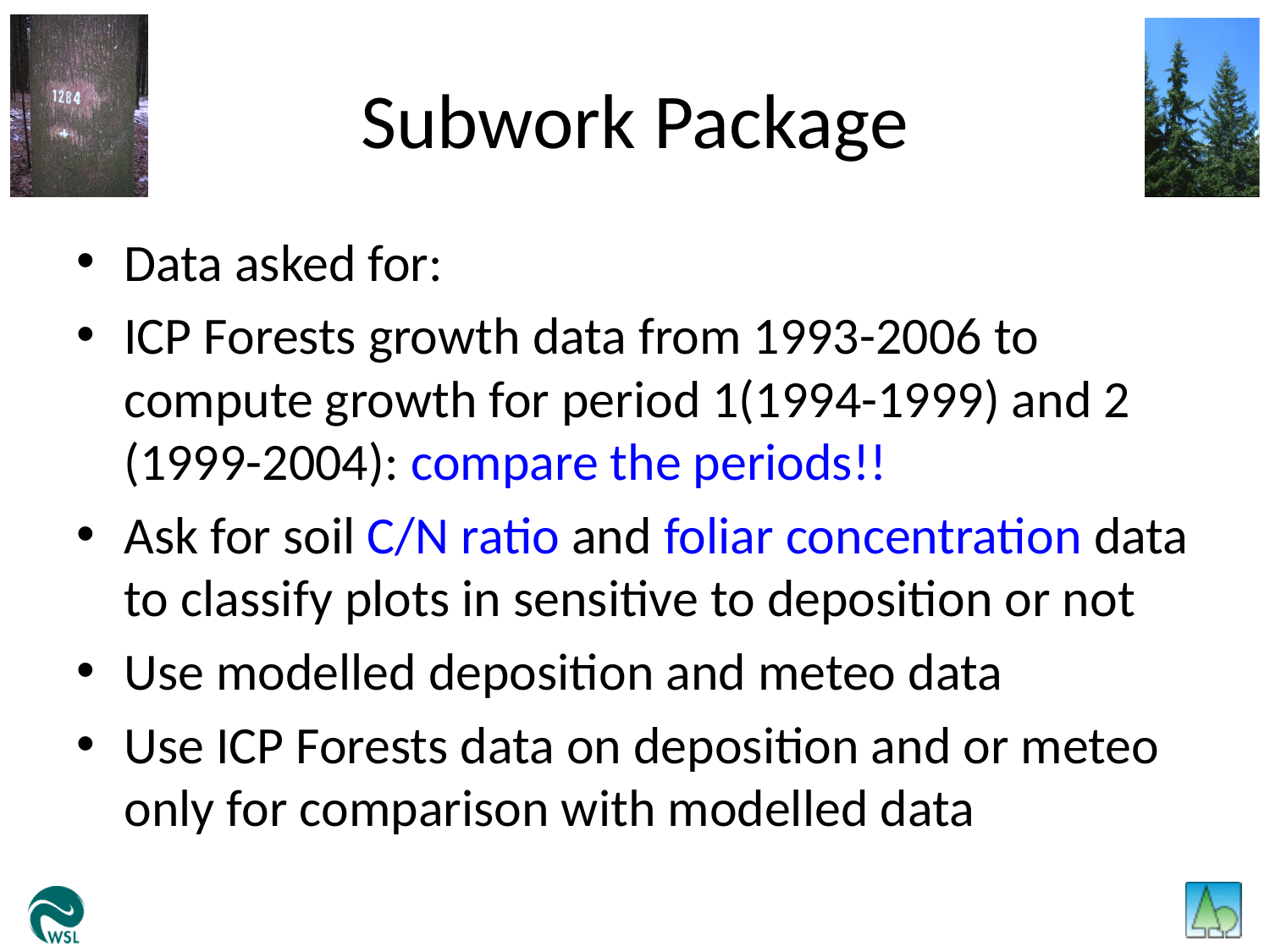

# Subwork Package
Data asked for:
ICP Forests growth data from 1993-2006 to compute growth for period 1(1994-1999) and 2 (1999-2004): compare the periods!!
Ask for soil C/N ratio and foliar concentration data to classify plots in sensitive to deposition or not
Use modelled deposition and meteo data
Use ICP Forests data on deposition and or meteo only for comparison with modelled data